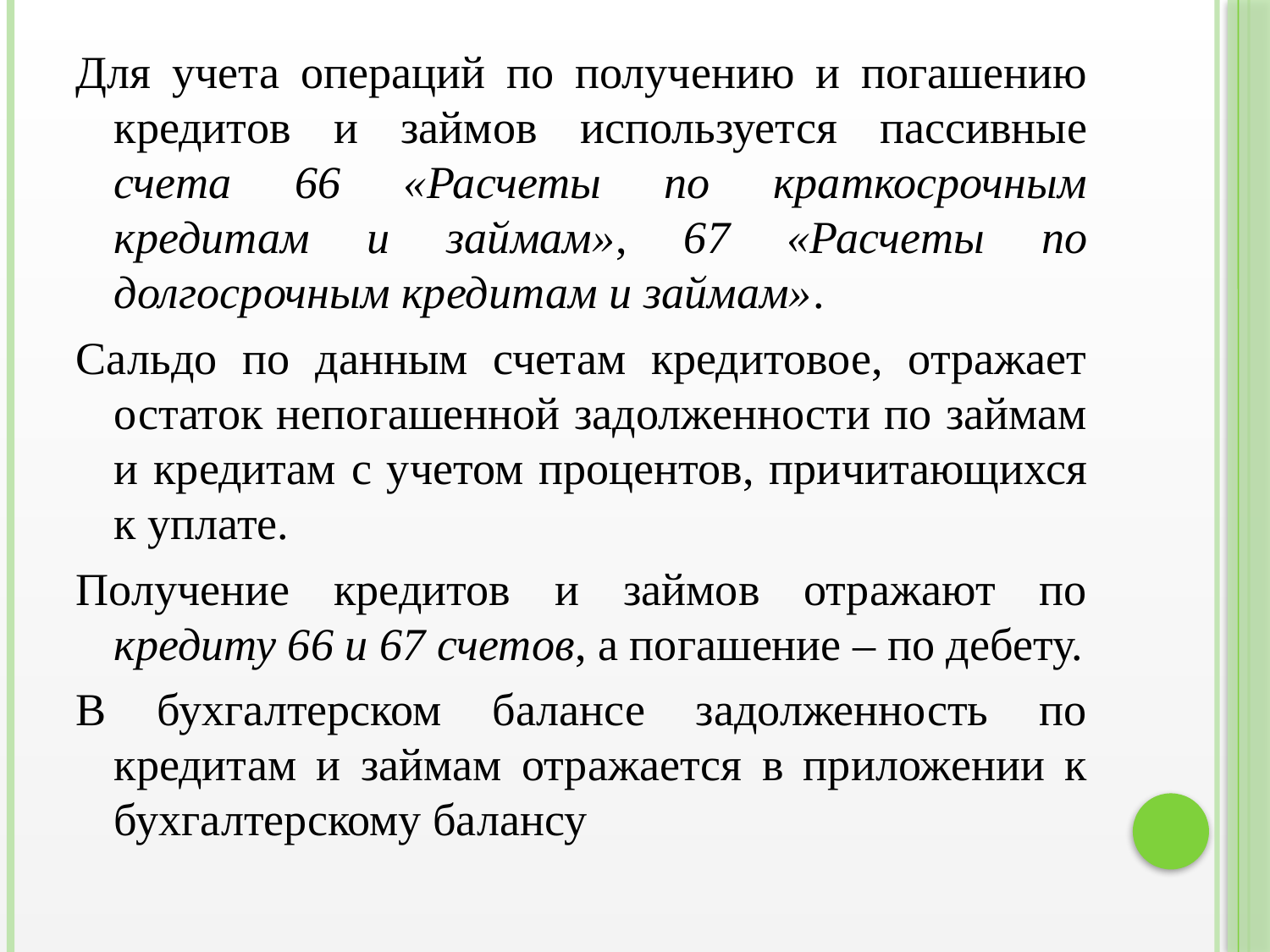

Для учета операций по получению и погашению кредитов и займов используется пассивные счета 66 «Расчеты по краткосрочным кредитам и займам», 67 «Расчеты по долгосрочным кредитам и займам».
Сальдо по данным счетам кредитовое, отражает остаток непогашенной задолженности по займам и кредитам с учетом процентов, причитающихся к уплате.
Получение кредитов и займов отражают по кредиту 66 и 67 счетов, а погашение – по дебету.
В бухгалтерском балансе задолженность по кредитам и займам отражается в приложении к бухгалтерскому балансу